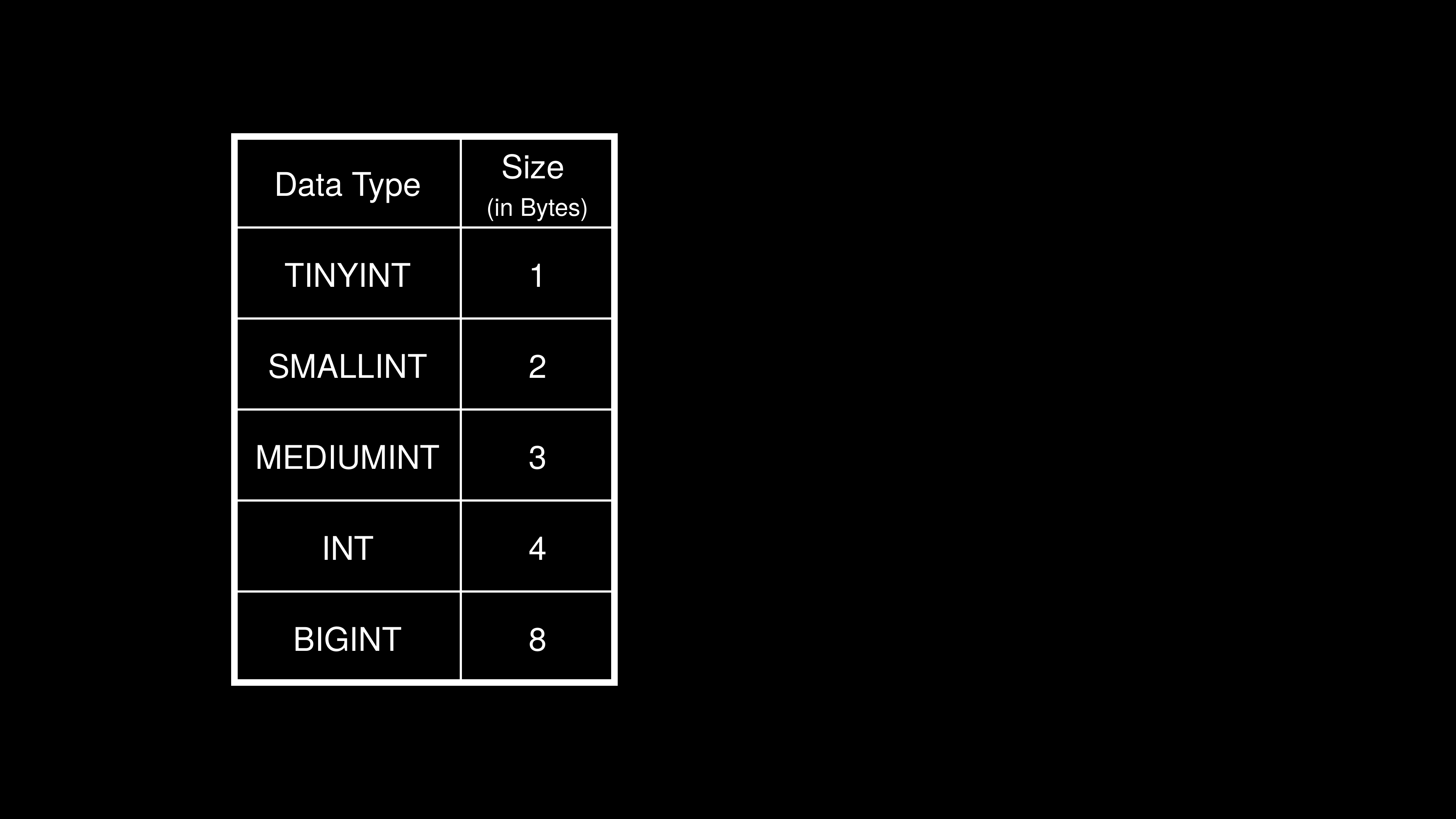

| Data Type | Size (in Bytes) |
| --- | --- |
| TINYINT | 1 |
| SMALLINT | 2 |
| MEDIUMINT | 3 |
| INT | 4 |
| BIGINT | 8 |